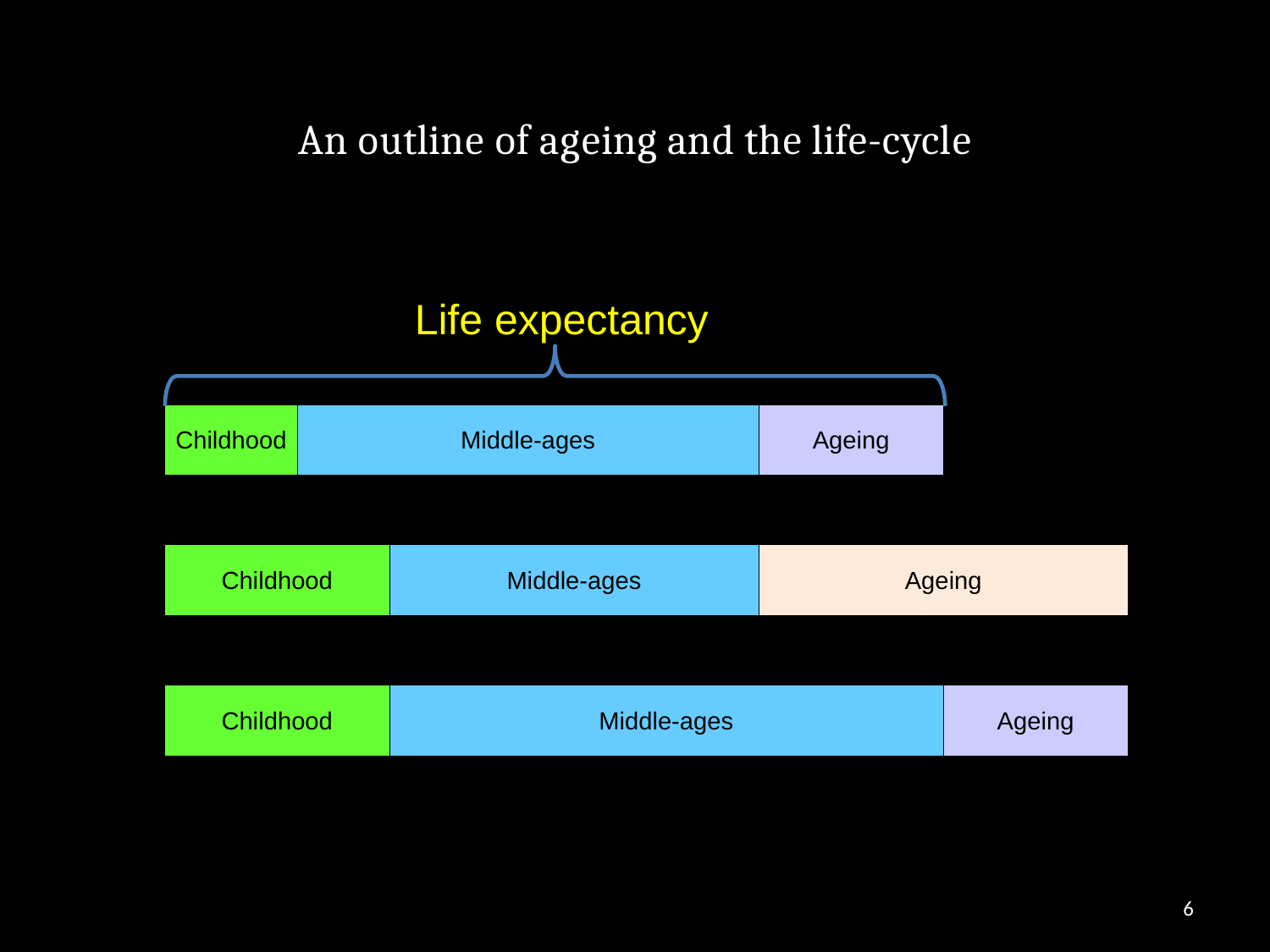

An outline of ageing and the life-cycle
 Life expectancy
| Childhood | Middle-ages |  |  |  |  | Ageing |  |  |  |
| --- | --- | --- | --- | --- | --- | --- | --- | --- | --- |
|  |  |  |  |  |  |  |  |  |  |
| Childhood |  | Middle-ages |  |  |  | Ageing |  |  |  |
|  |  |  |  |  |  |  |  |  |  |
| Childhood |  | Middle-ages |  |  |  |  |  | Ageing |  |
6